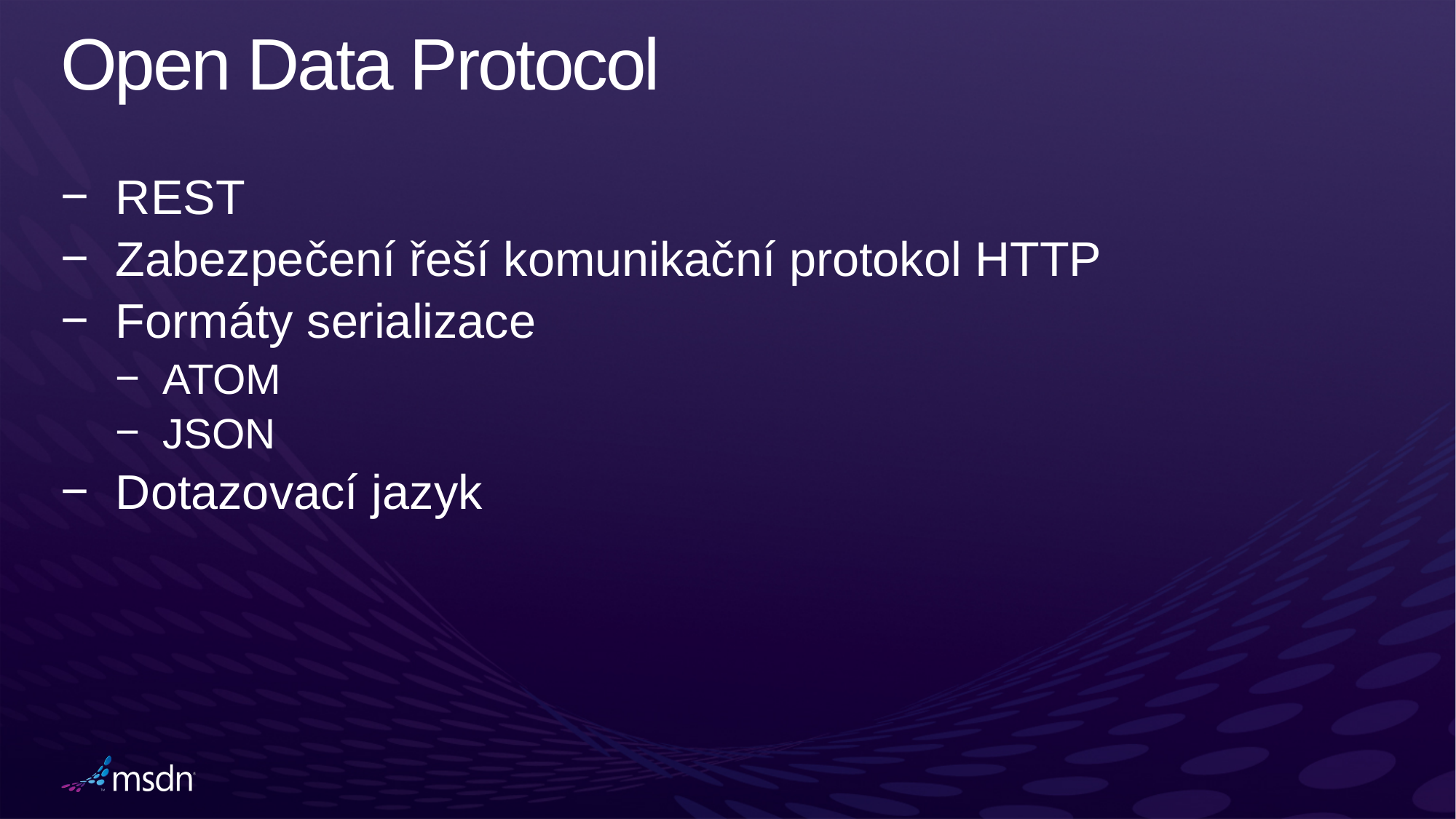

# Open Data Protocol
REST
Zabezpečení řeší komunikační protokol HTTP
Formáty serializace
ATOM
JSON
Dotazovací jazyk